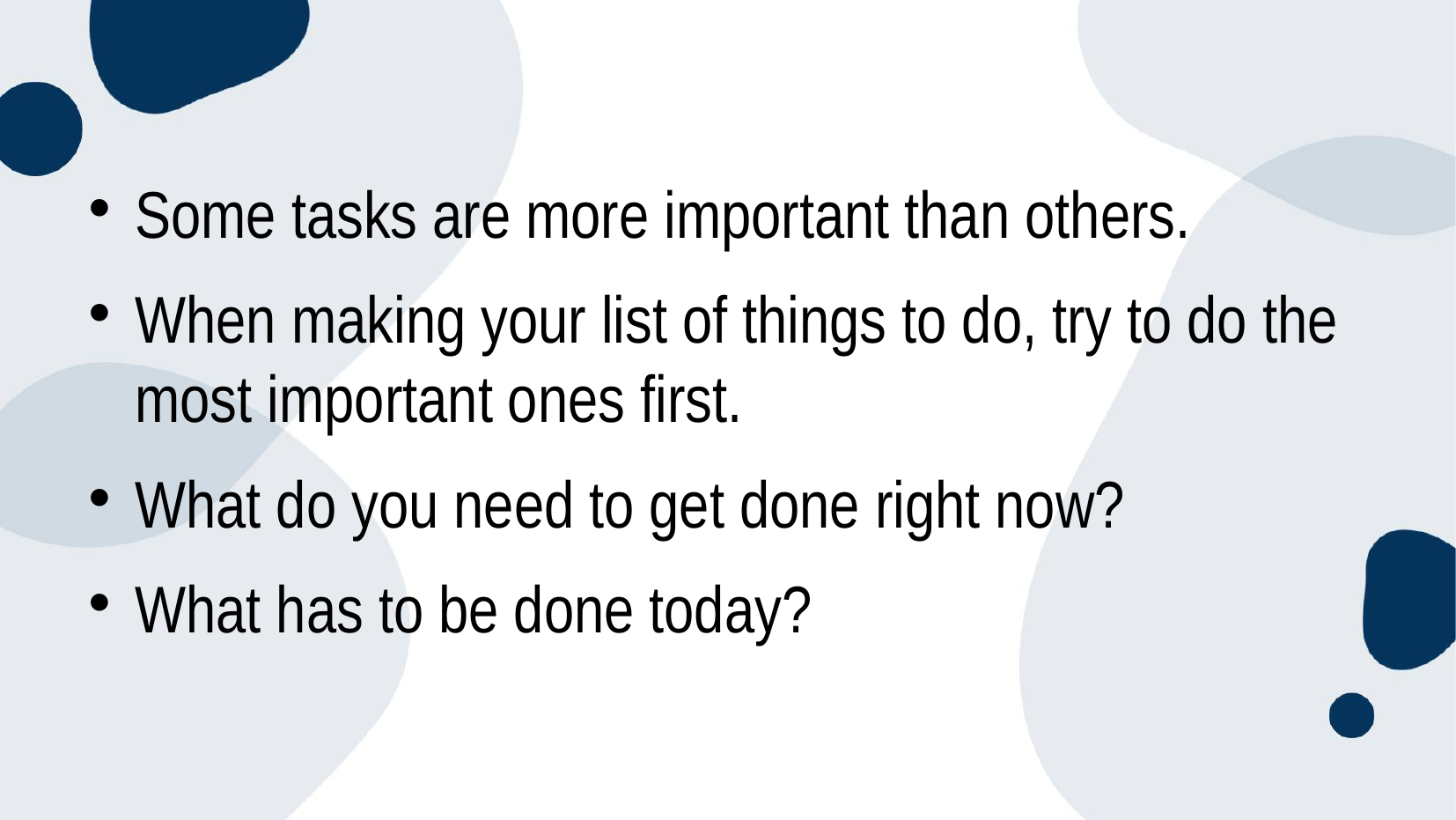

Some tasks are more important than others.
When making your list of things to do, try to do the most important ones first.
What do you need to get done right now?
What has to be done today?